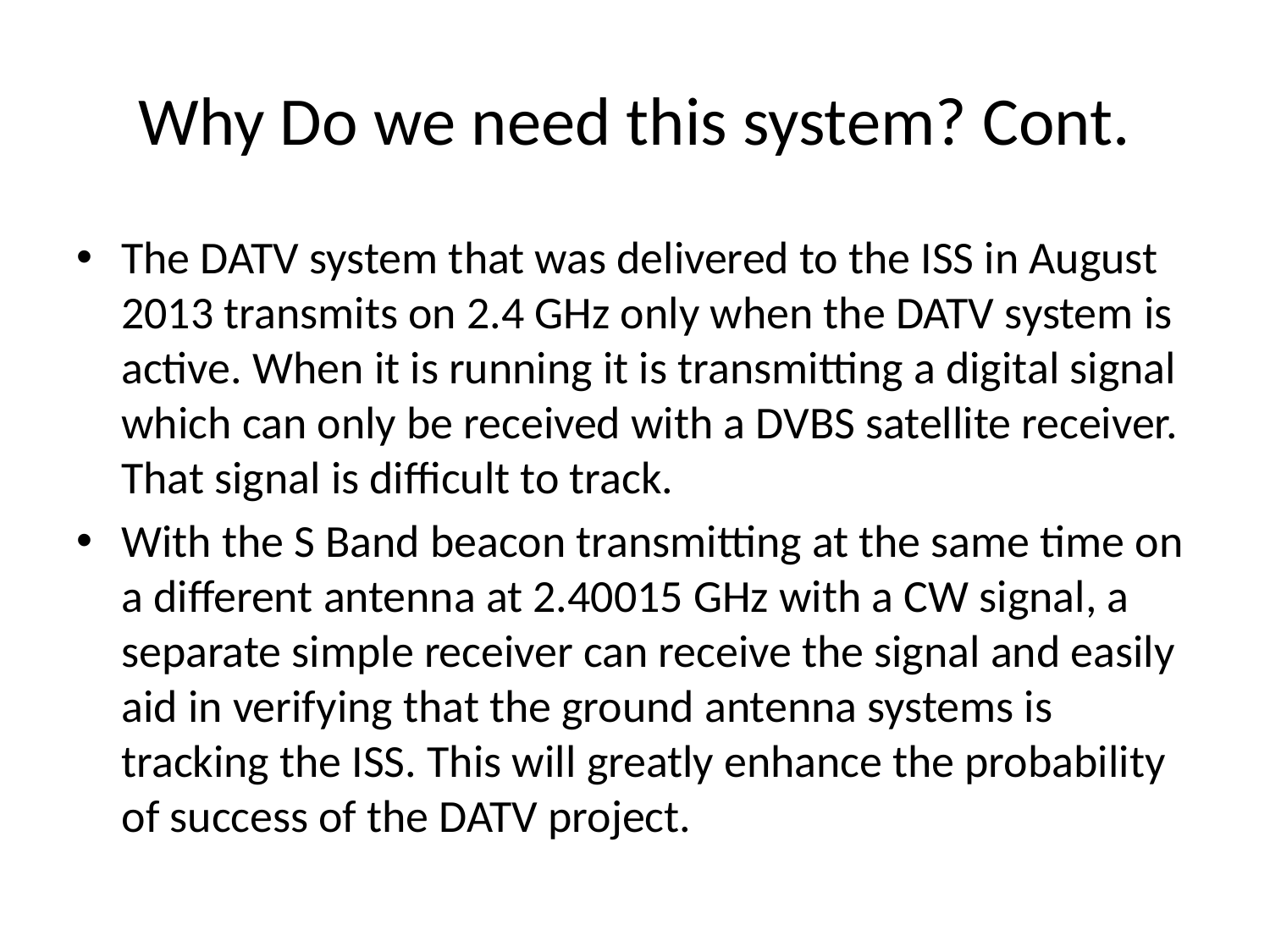

# Why Do we need this system? Cont.
The DATV system that was delivered to the ISS in August 2013 transmits on 2.4 GHz only when the DATV system is active. When it is running it is transmitting a digital signal which can only be received with a DVBS satellite receiver. That signal is difficult to track.
With the S Band beacon transmitting at the same time on a different antenna at 2.40015 GHz with a CW signal, a separate simple receiver can receive the signal and easily aid in verifying that the ground antenna systems is tracking the ISS. This will greatly enhance the probability of success of the DATV project.